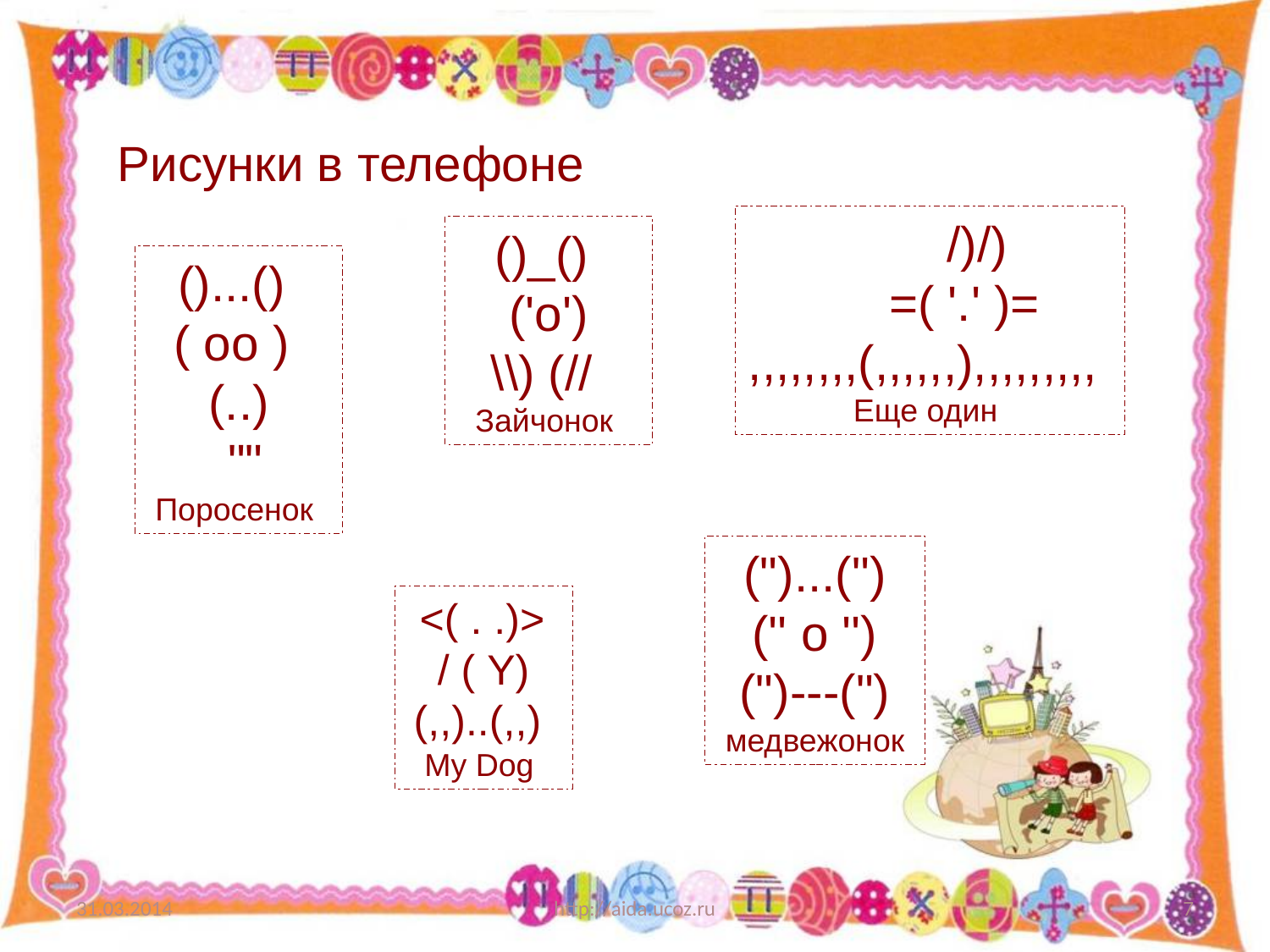

Рисунки в телефоне
         /)/)
      =( '.' )=
,,,,,,,,(,,,,,,),,,,,,,,,
Еще один
()_()
 ('o')
\\) (//
Зайчонок
()...()
( oo )
 (..)
  ""
Поросенок
(")...(")
('' o '')
(")---(")
медвежонок
 <( . .)>
 / ( Y)
(,,)..(,,)
My Dog
31.03.2014
http://aida.ucoz.ru
7